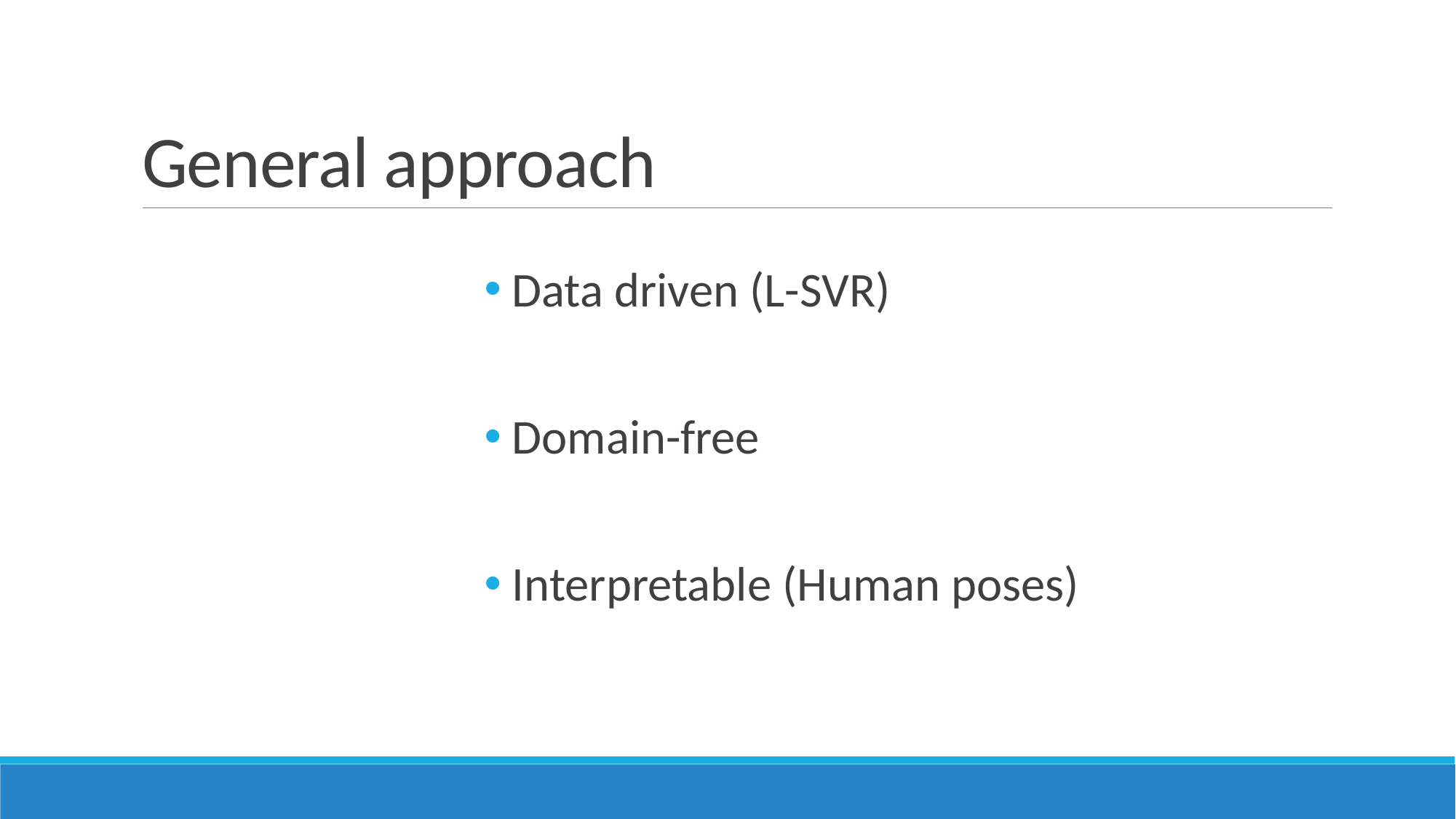

# General approach
 Data driven (L-SVR)

 Domain-free

 Interpretable (Human poses)